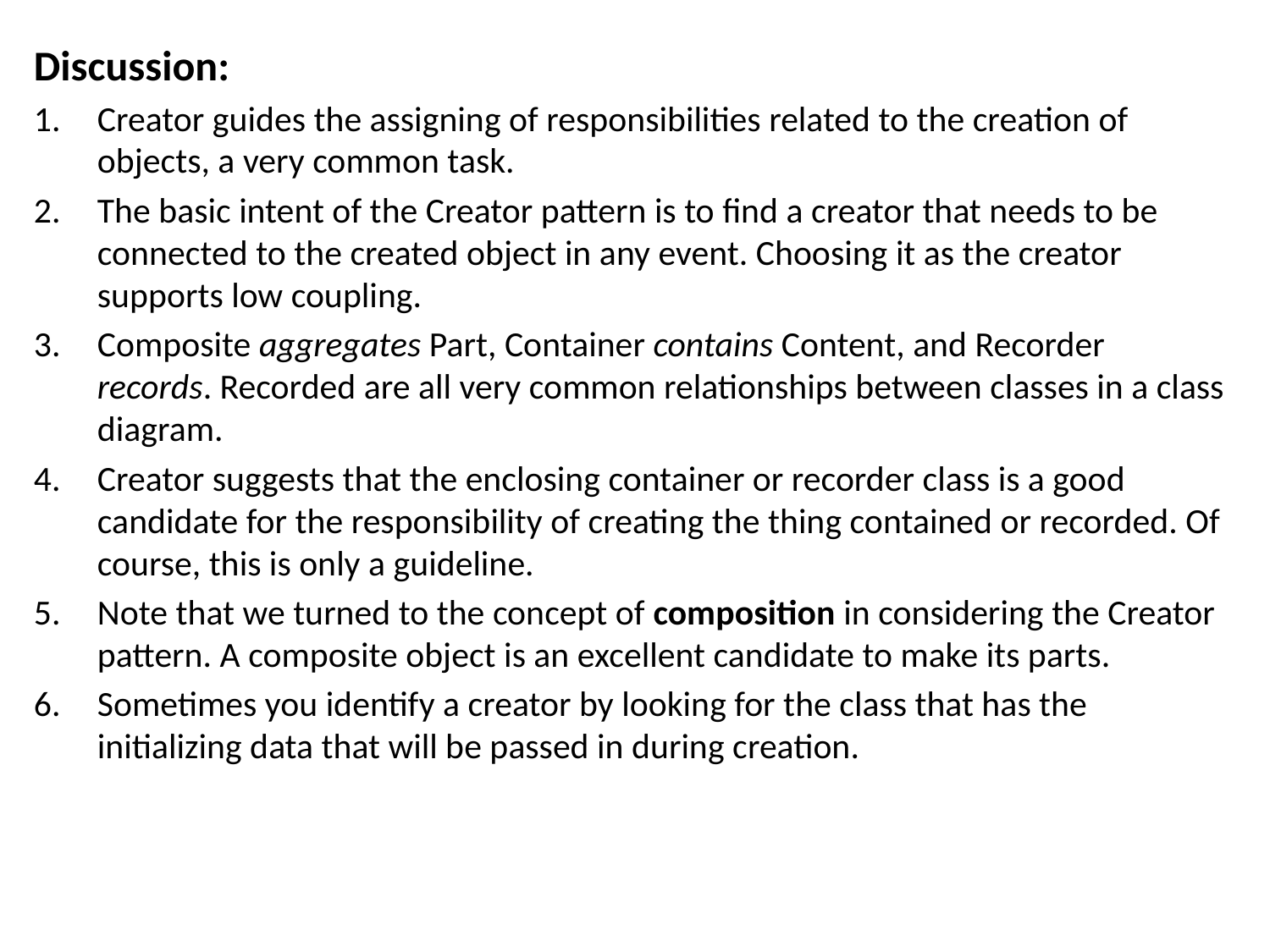

Discussion:
Creator guides the assigning of responsibilities related to the creation of objects, a very common task.
The basic intent of the Creator pattern is to find a creator that needs to be connected to the created object in any event. Choosing it as the creator supports low coupling.
Composite aggregates Part, Container contains Content, and Recorder records. Recorded are all very common relationships between classes in a class diagram.
Creator suggests that the enclosing container or recorder class is a good candidate for the responsibility of creating the thing contained or recorded. Of course, this is only a guideline.
Note that we turned to the concept of composition in considering the Creator pattern. A composite object is an excellent candidate to make its parts.
Sometimes you identify a creator by looking for the class that has the initializing data that will be passed in during creation.